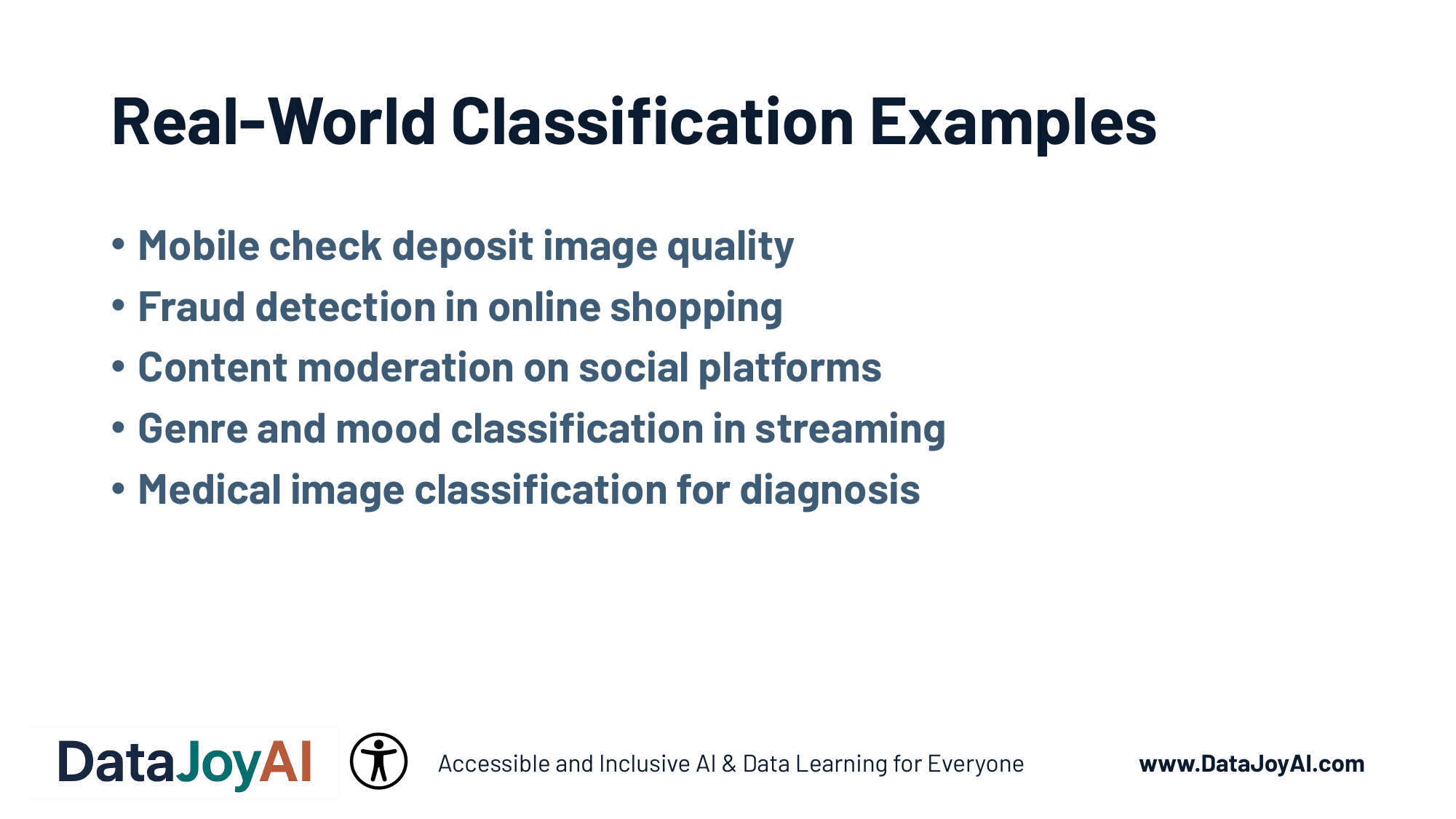

# Real-World Classification Examples
Mobile check deposit image quality
Fraud detection in online shopping
Content moderation on social platforms
Genre and mood classification in streaming
Medical image classification for diagnosis